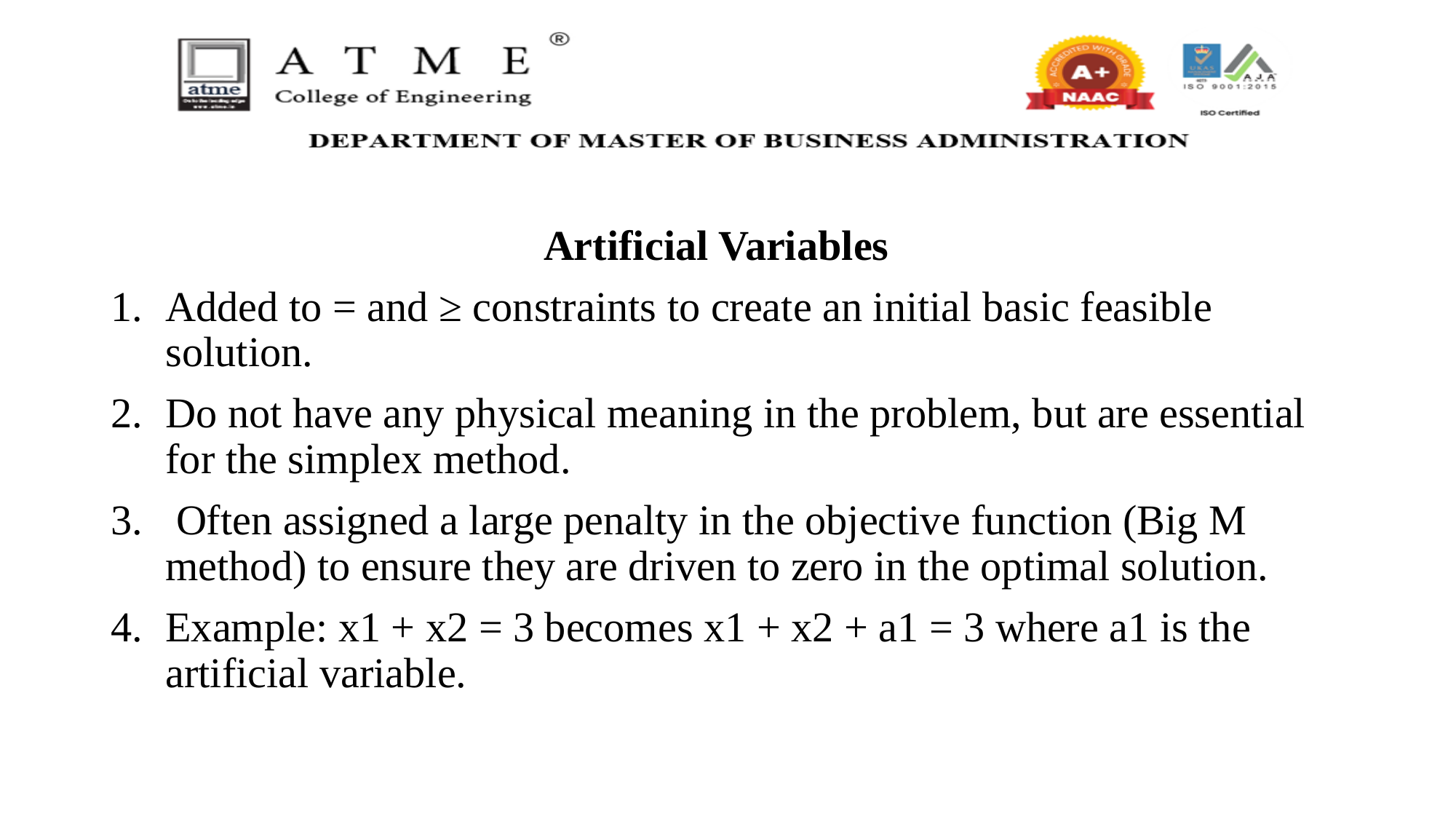

Artificial Variables
Added to = and ≥ constraints to create an initial basic feasible solution.
Do not have any physical meaning in the problem, but are essential for the simplex method.
 Often assigned a large penalty in the objective function (Big M method) to ensure they are driven to zero in the optimal solution.
Example: x1 + x2 = 3 becomes x1 + x2 + a1 = 3 where a1 is the artificial variable.